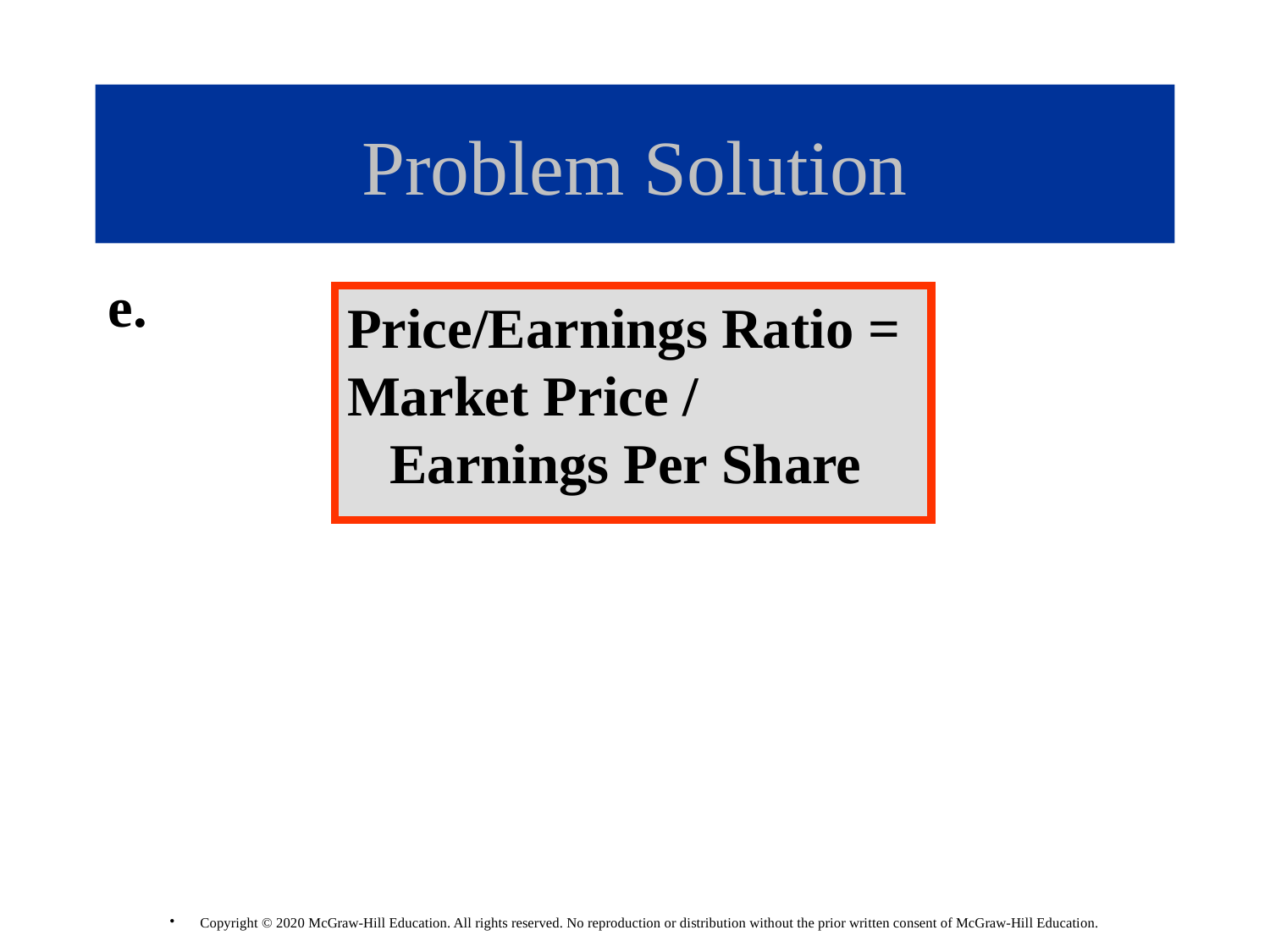

# Problem Solution
e.

Price/Earnings Ratio = Market Price /                   Earnings Per Share